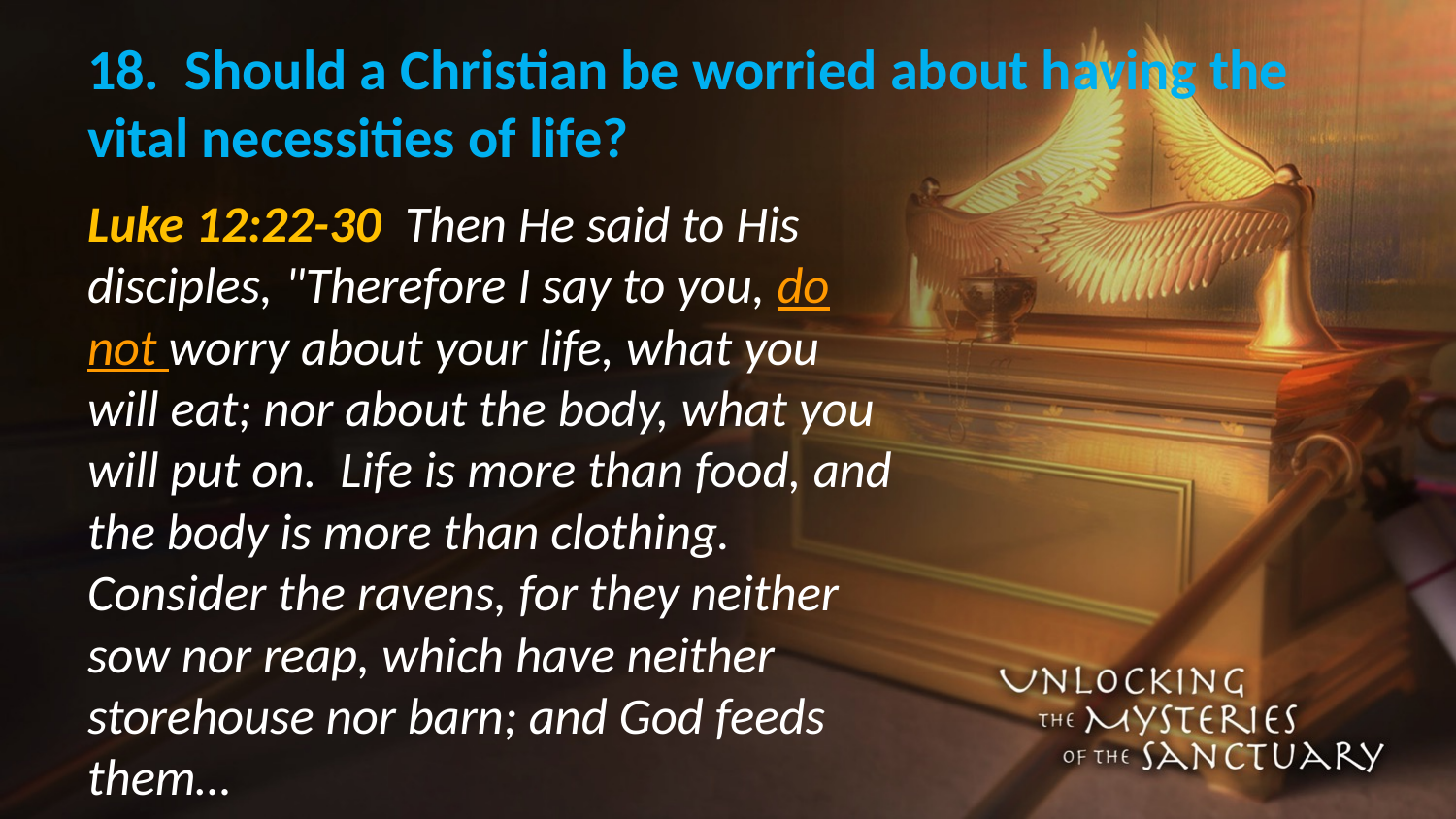

# 18.  Should a Christian be worried about having the vital necessities of life?

Luke 12:22-30  Then He said to His disciples, "Therefore I say to you, do not worry about your life, what you will eat; nor about the body, what you will put on.  Life is more than food, and the body is more than clothing.   Consider the ravens, for they neither sow nor reap, which have neither storehouse nor barn; and God feeds them…